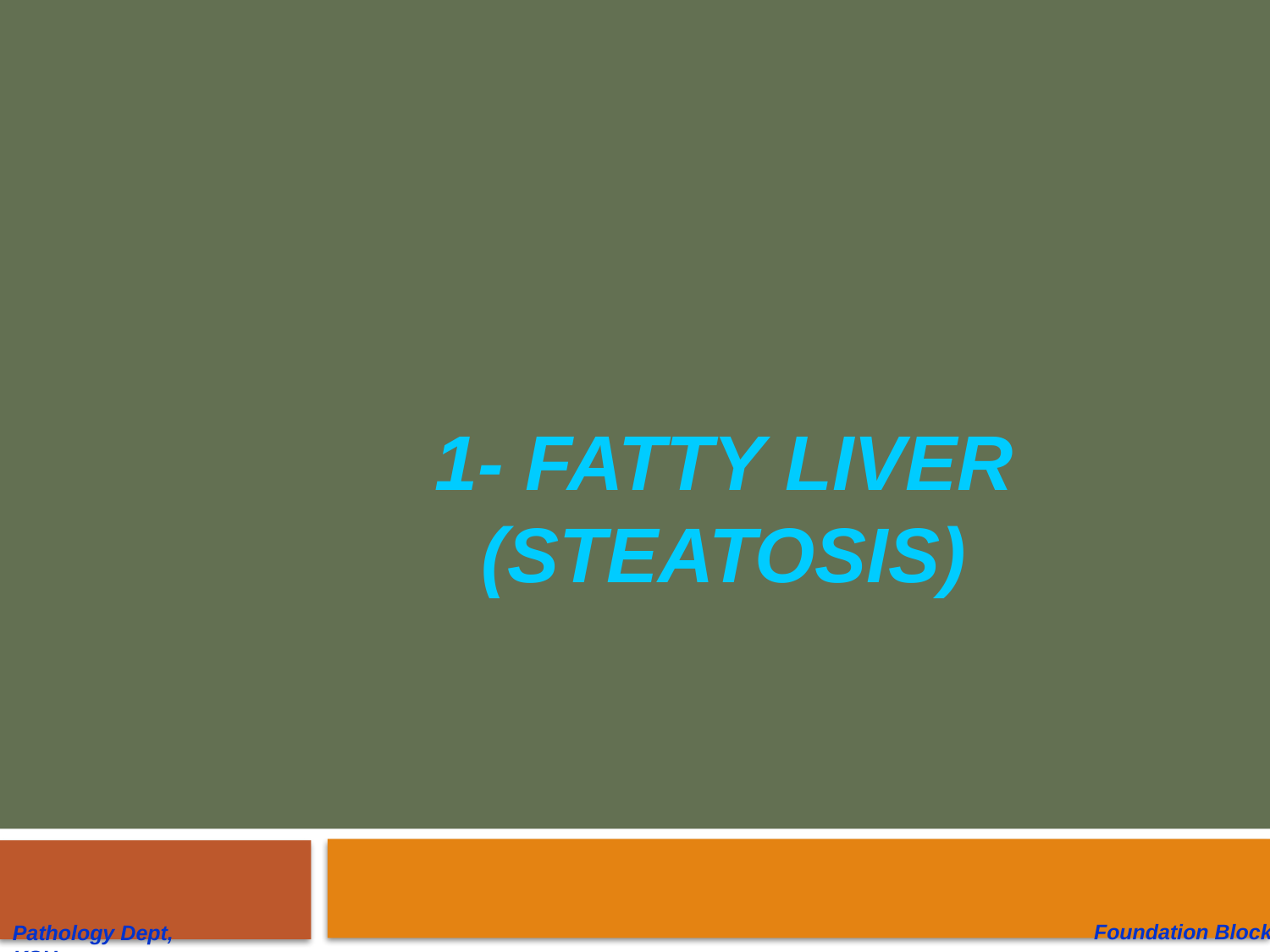

# 1- FATTY LIVER (STEATOSIS)
Foundation Block
Pathology Dept, KSU